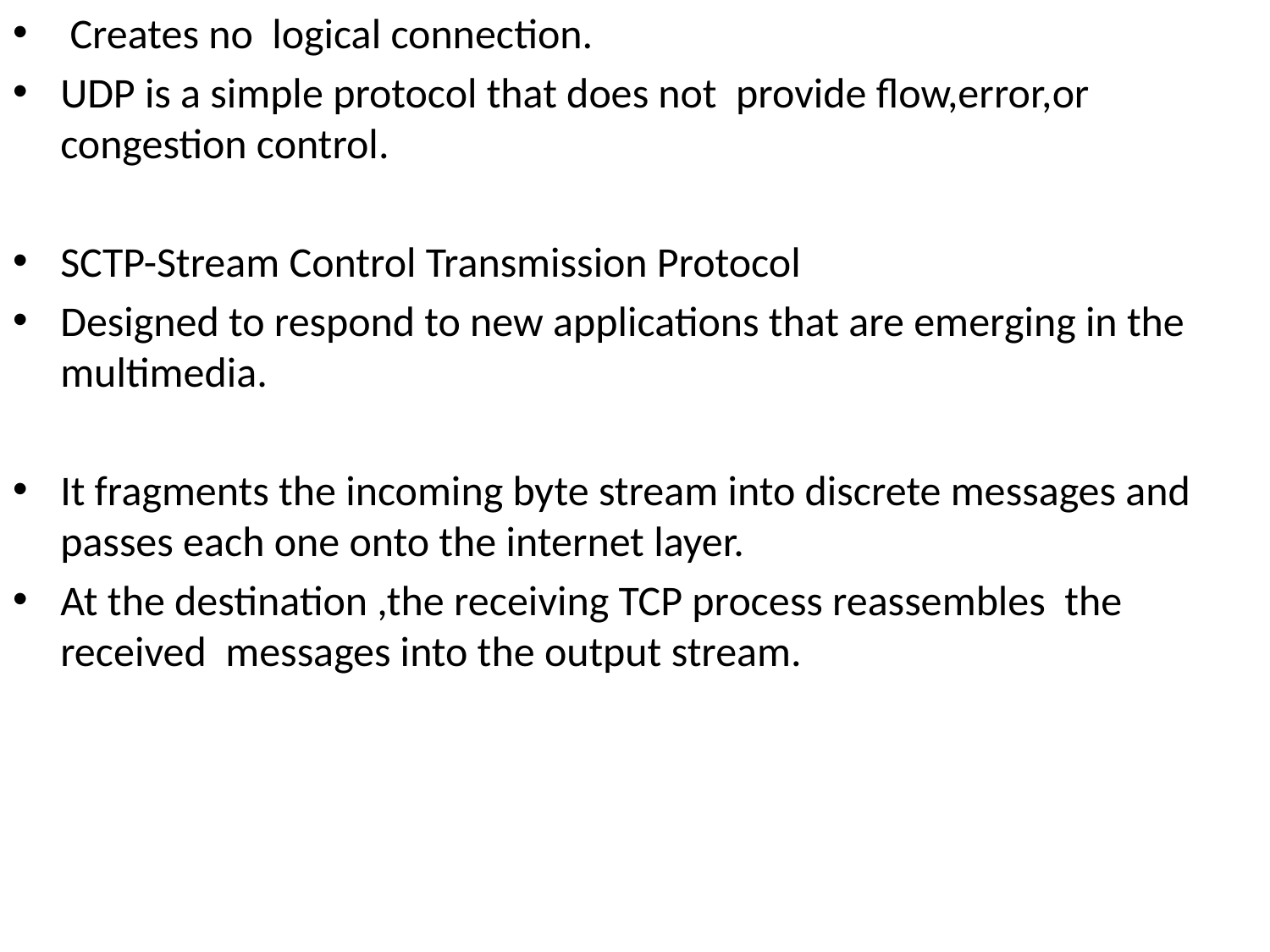

Creates no  logical connection.
UDP is a simple protocol that does not  provide flow,error,or congestion control.

SCTP-Stream Control Transmission Protocol
Designed to respond to new applications that are emerging in the multimedia.

It fragments the incoming byte stream into discrete messages and passes each one onto the internet layer.
At the destination ,the receiving TCP process reassembles  the received  messages into the output stream.

#